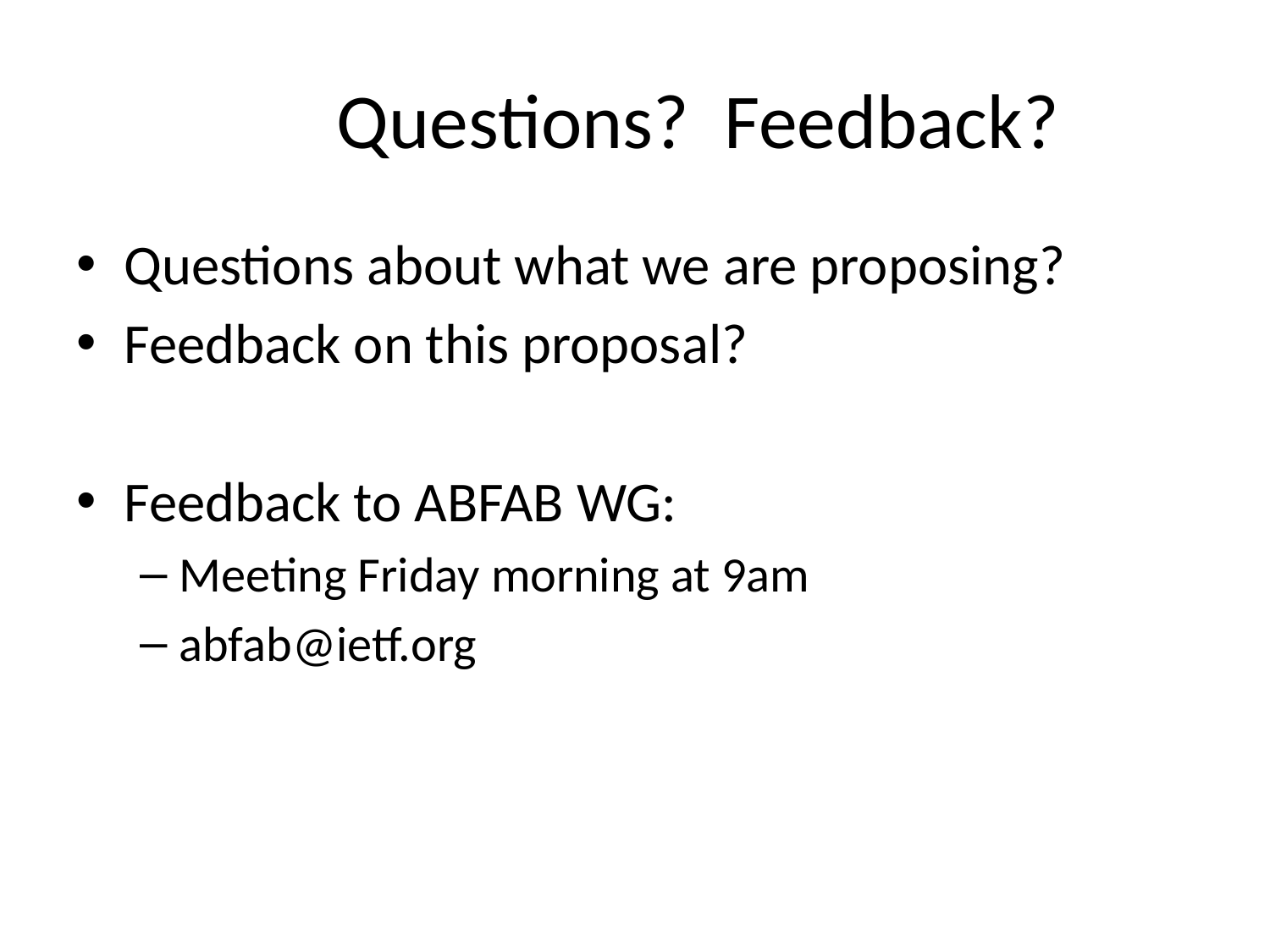

# Questions?  Feedback?
Questions about what we are proposing?
Feedback on this proposal?

Feedback to ABFAB WG:
Meeting Friday morning at 9am
abfab@ietf.org